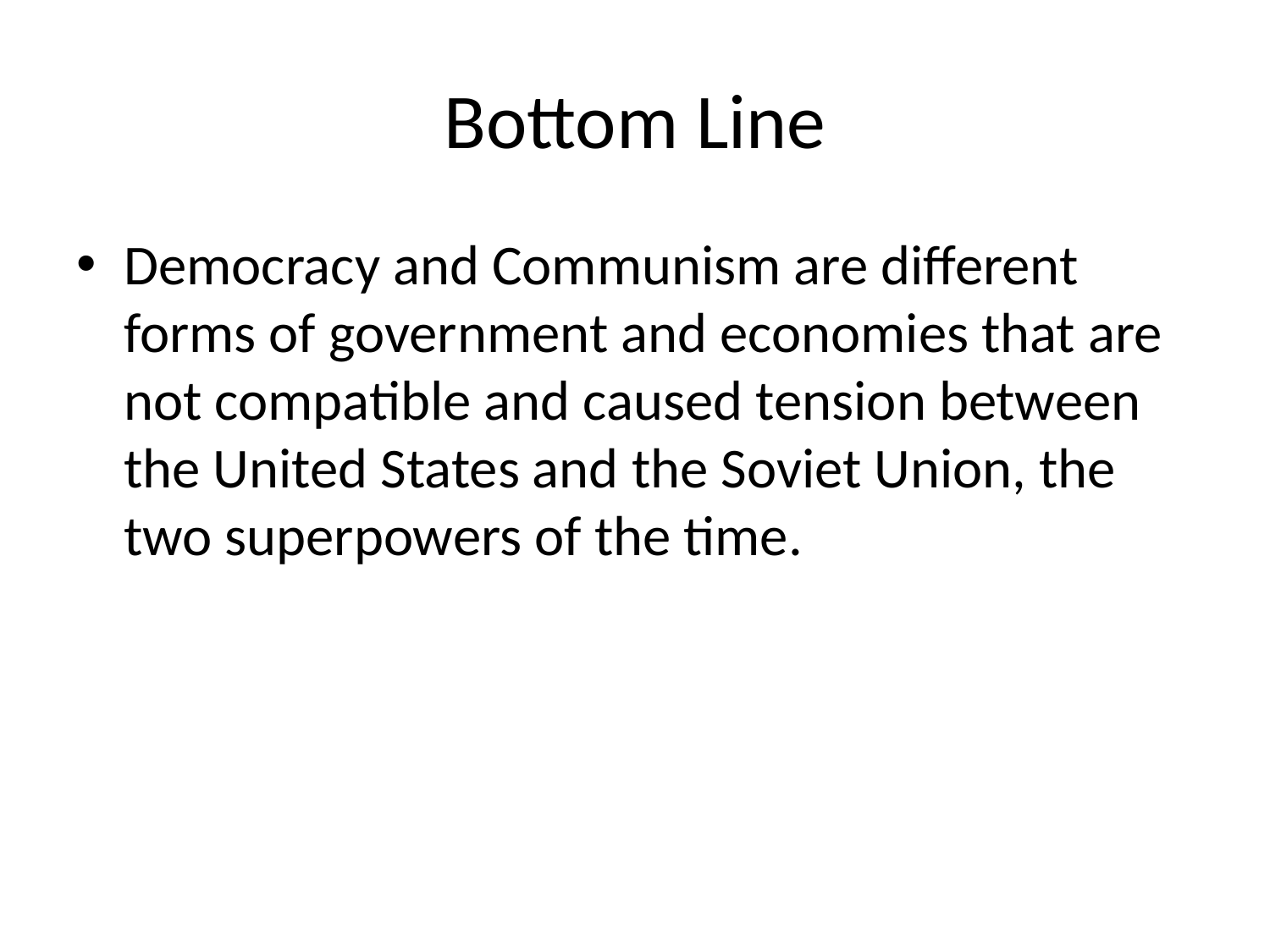

# Bottom Line
Democracy and Communism are different forms of government and economies that are not compatible and caused tension between the United States and the Soviet Union, the two superpowers of the time.